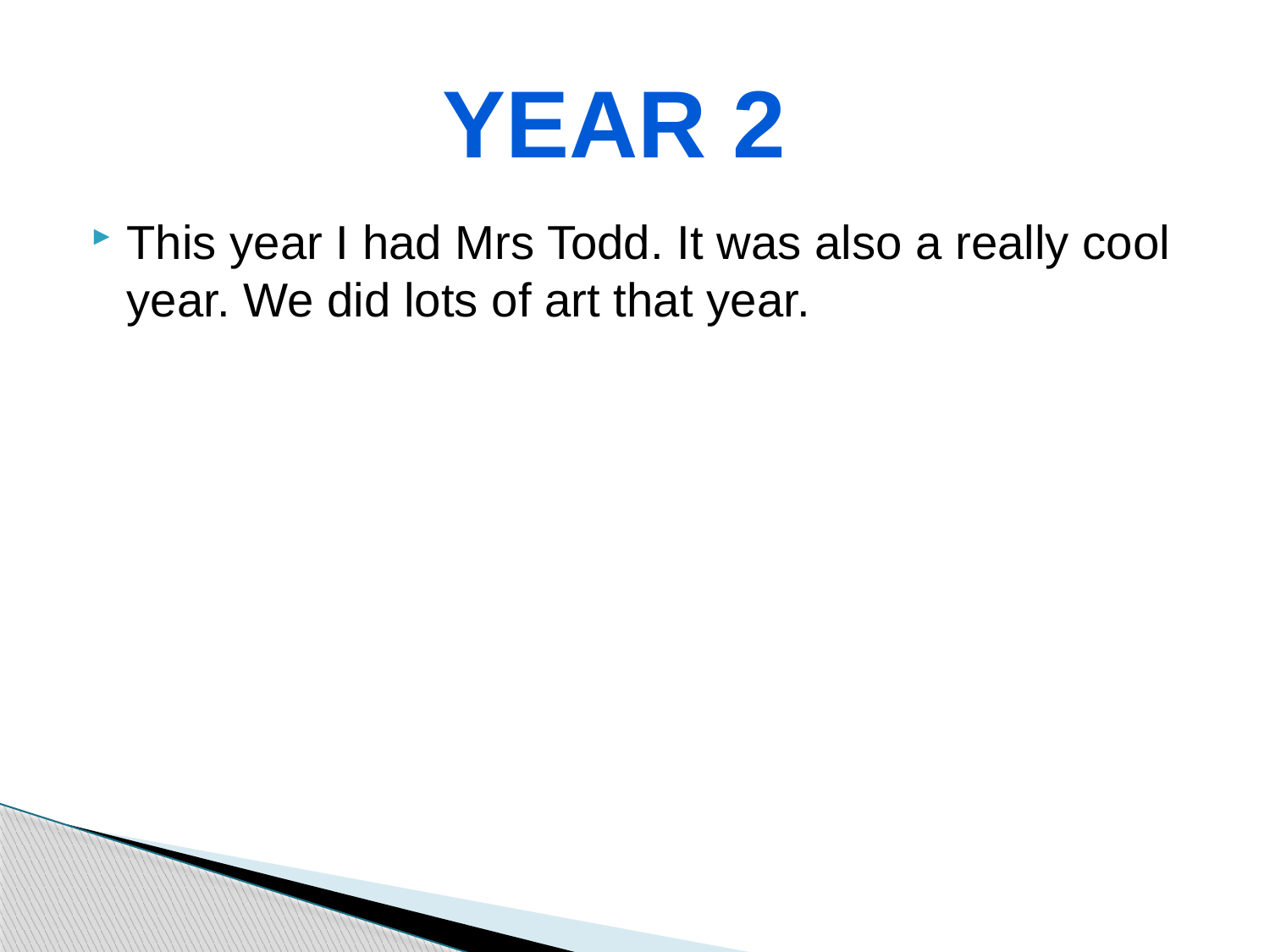

Year 2
This year I had Mrs Todd. It was also a really cool year. We did lots of art that year.